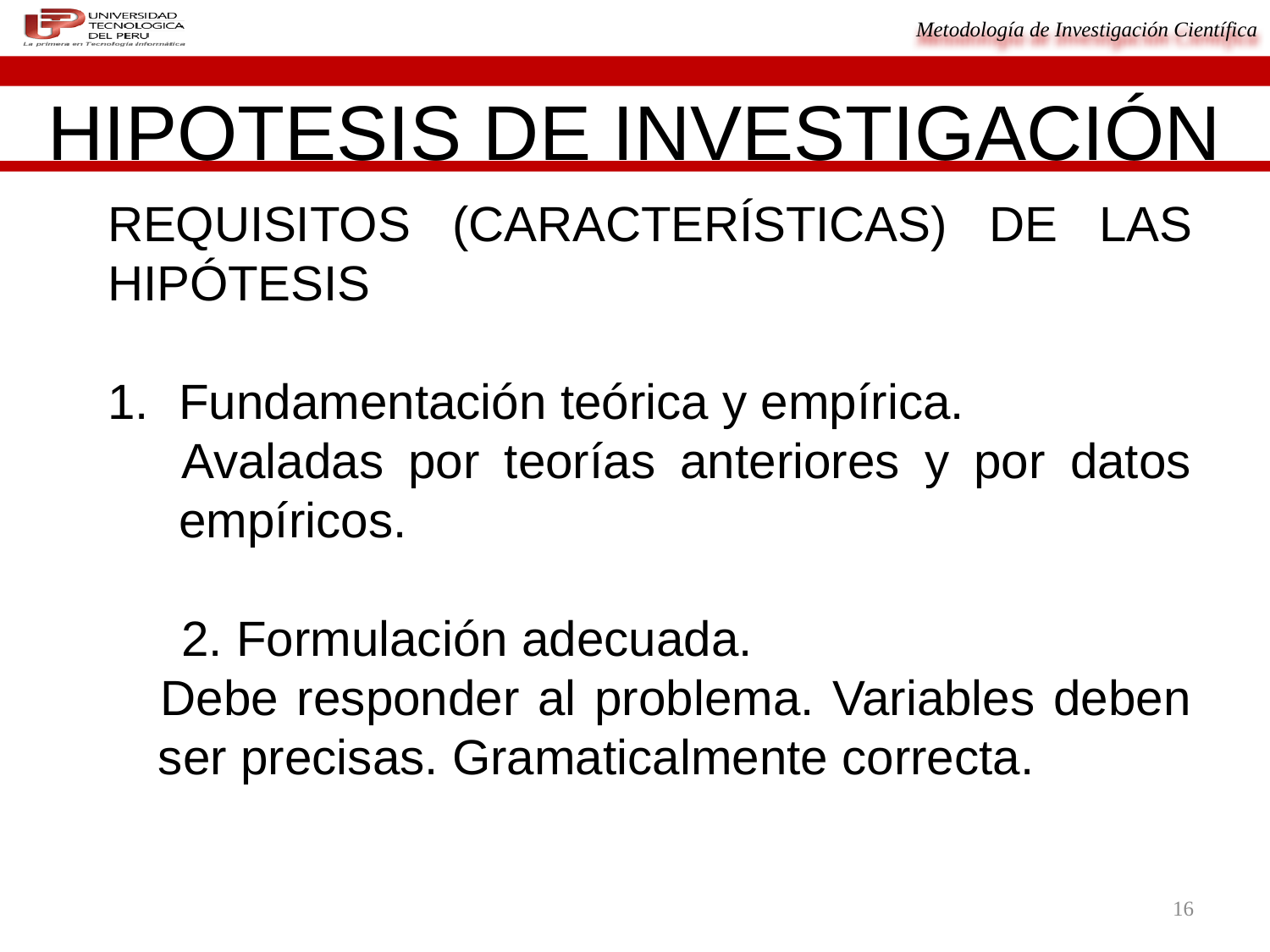

HIPOTESIS DE INVESTIGACIÓN
REQUISITOS (CARACTERÍSTICAS) DE LAS HIPÓTESIS

Fundamentación teórica y empírica.
Avaladas por teorías anteriores y por datos empíricos.

2. Formulación adecuada.
Debe responder al problema. Variables deben ser precisas. Gramaticalmente correcta.
16